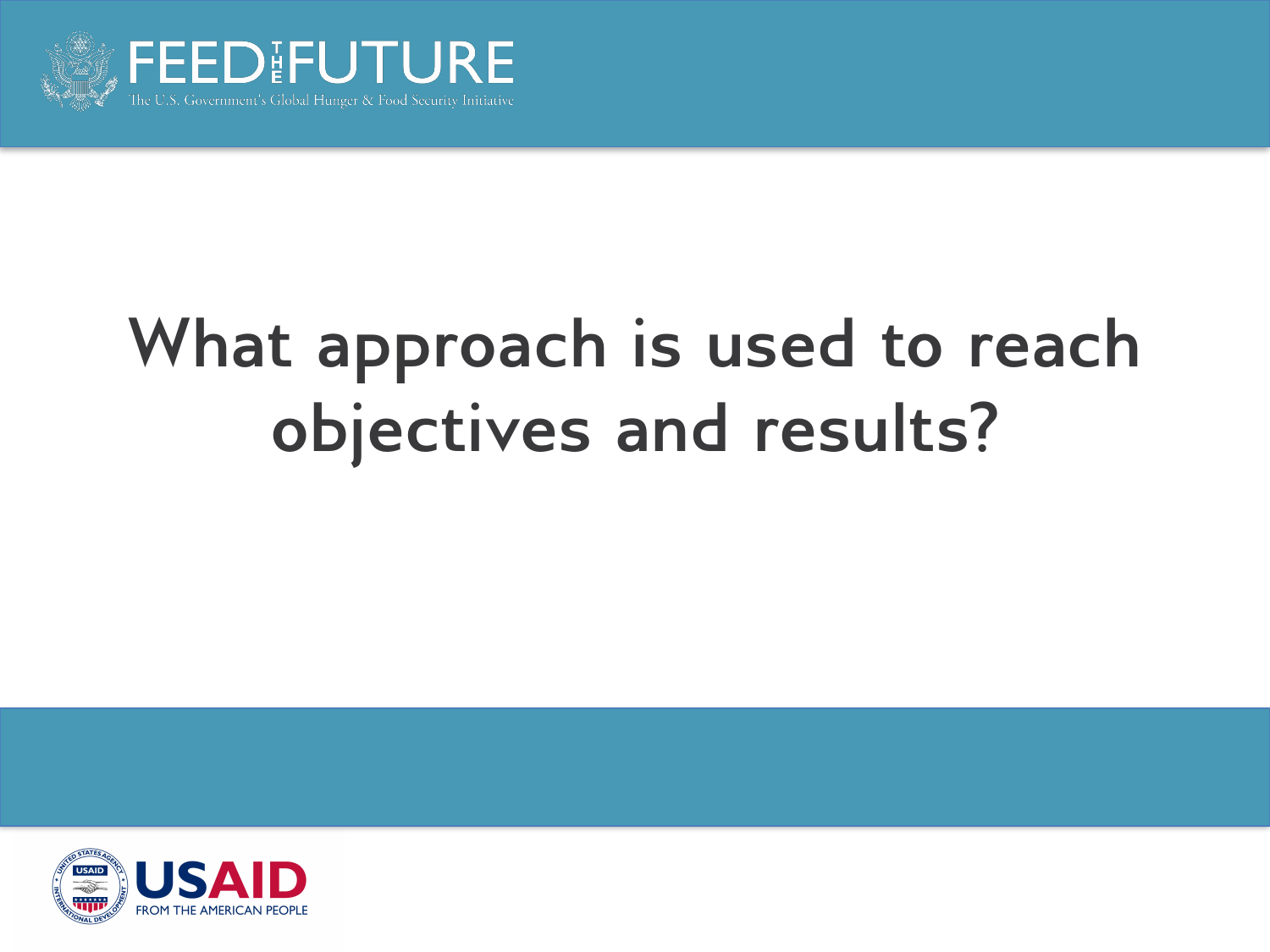

What approach is used to reach objectives and results?